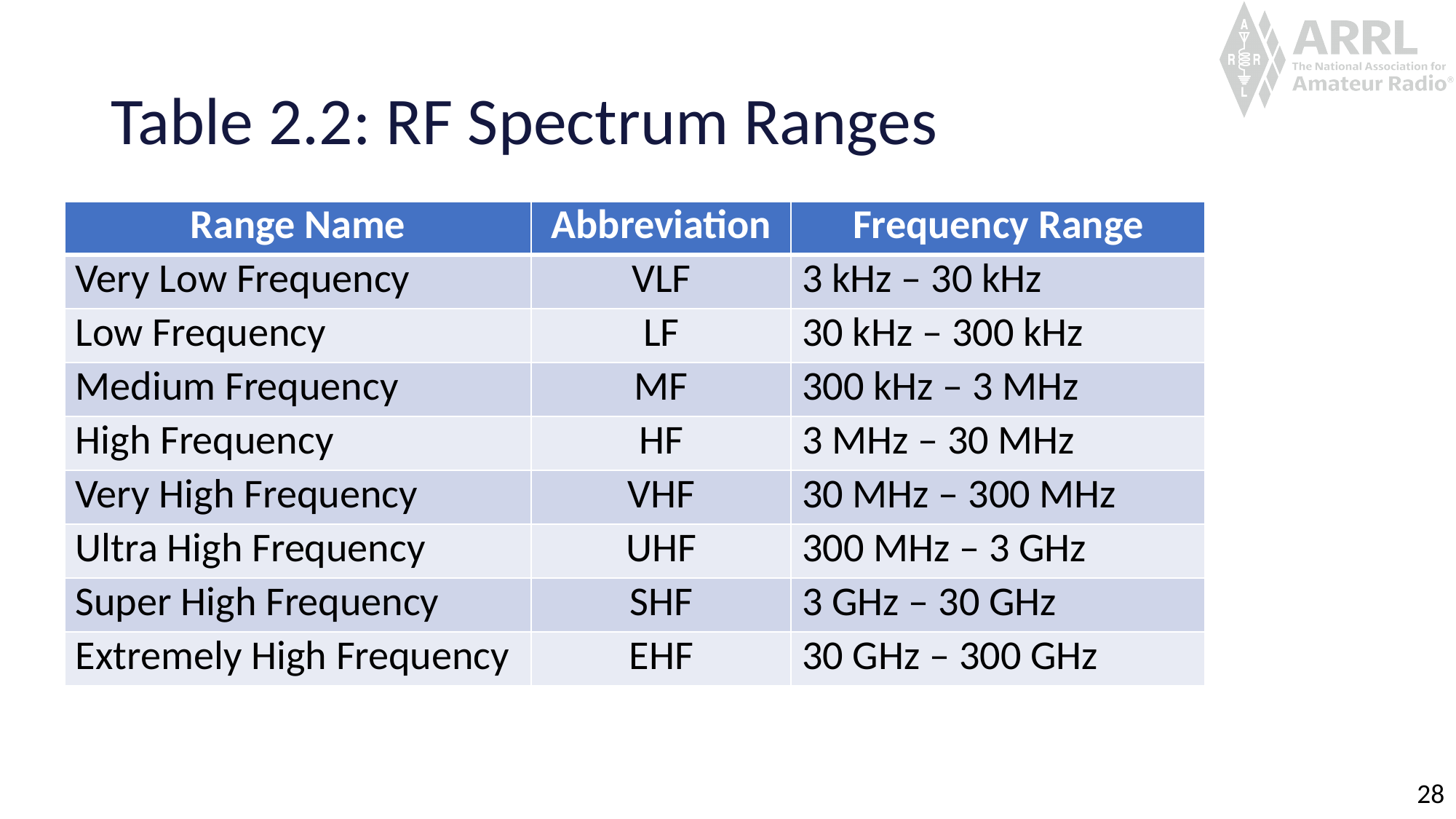

# Table 2.2: RF Spectrum Ranges
| Range Name | Abbreviation | Frequency Range |
| --- | --- | --- |
| Very Low Frequency | VLF | 3 kHz – 30 kHz |
| Low Frequency | LF | 30 kHz – 300 kHz |
| Medium Frequency | MF | 300 kHz – 3 MHz |
| High Frequency | HF | 3 MHz – 30 MHz |
| Very High Frequency | VHF | 30 MHz – 300 MHz |
| Ultra High Frequency | UHF | 300 MHz – 3 GHz |
| Super High Frequency | SHF | 3 GHz – 30 GHz |
| Extremely High Frequency | EHF | 30 GHz – 300 GHz |